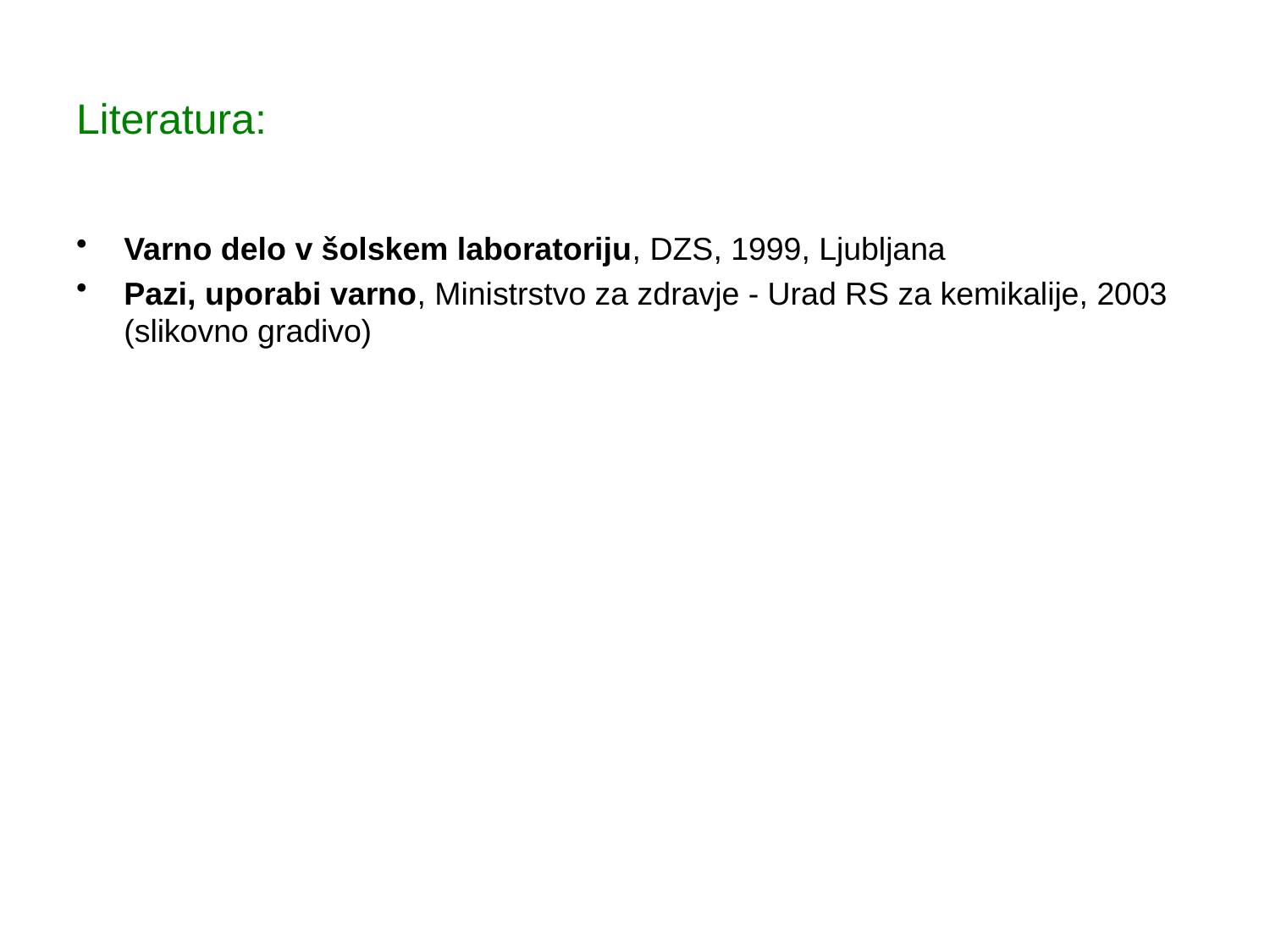

# Literatura:
Varno delo v šolskem laboratoriju, DZS, 1999, Ljubljana
Pazi, uporabi varno, Ministrstvo za zdravje - Urad RS za kemikalije, 2003 (slikovno gradivo)